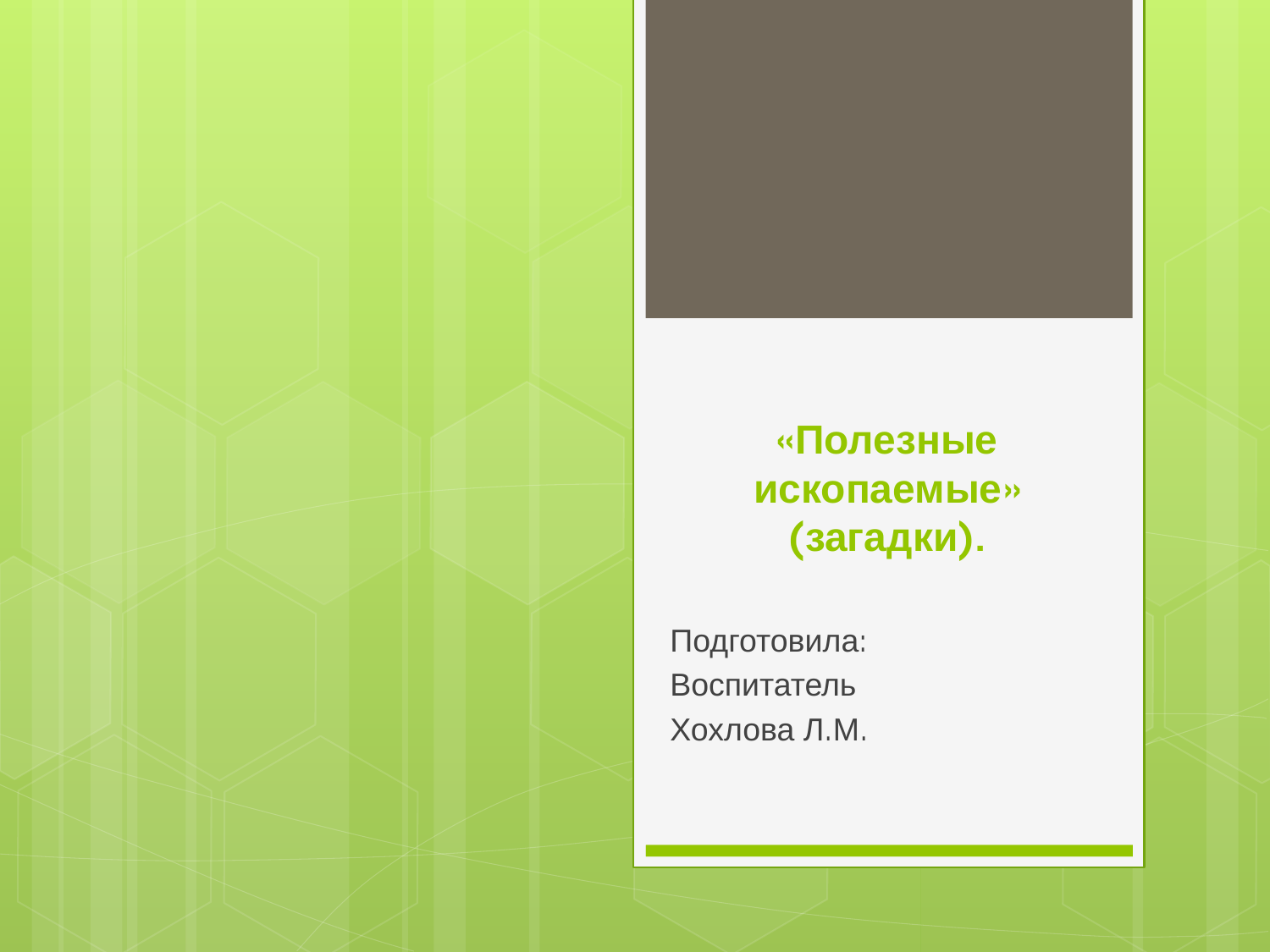

# «Полезные ископаемые» (загадки).
Подготовила:
Воспитатель
Хохлова Л.М.